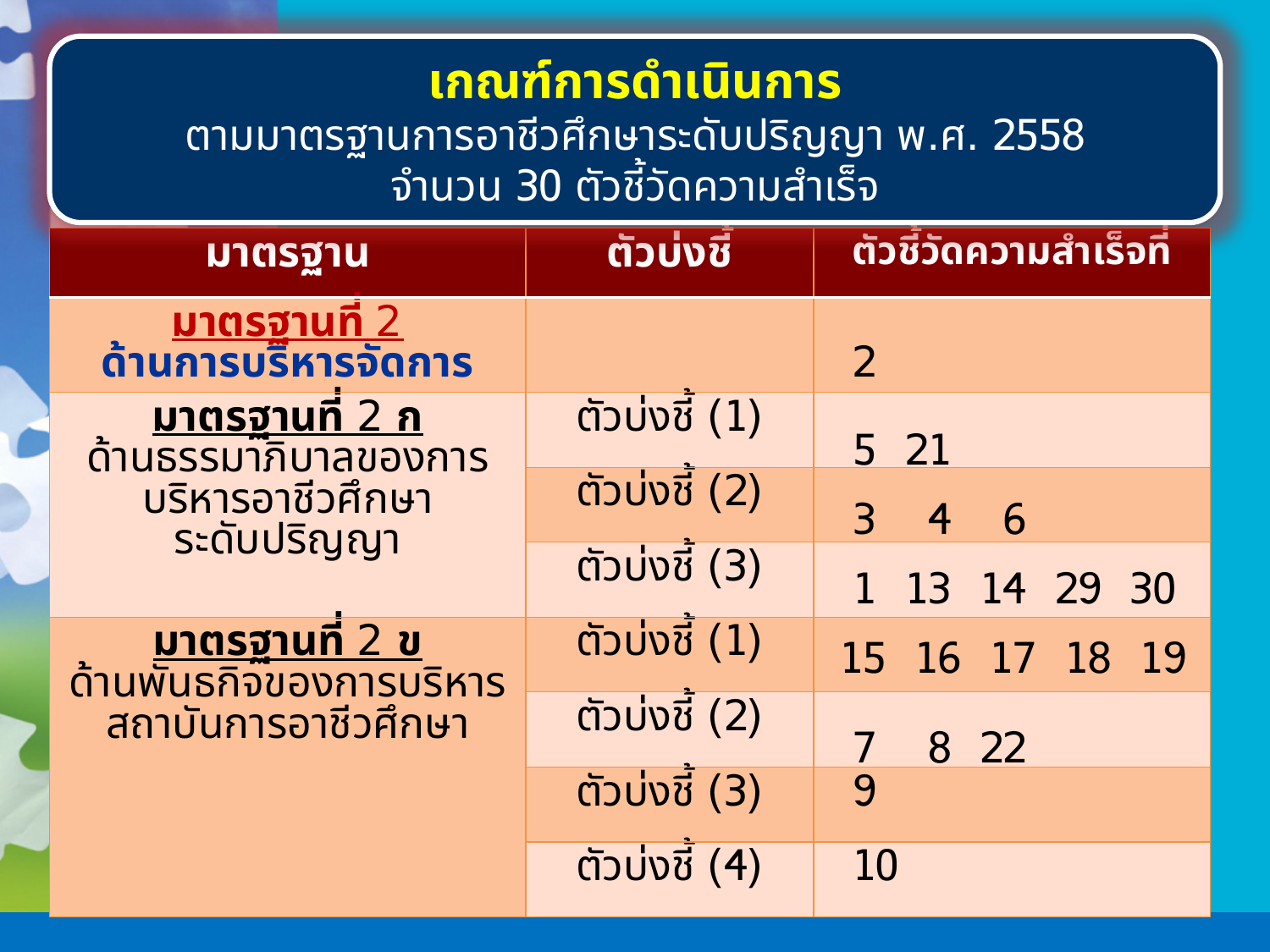

เกณฑ์การดำเนินการ
ตามมาตรฐานการอาชีวศึกษาระดับปริญญา พ.ศ. 2558
จำนวน 30 ตัวชี้วัดความสำเร็จ
| มาตรฐาน | ตัวบ่งชี้ | ตัวชี้วัดความสำเร็จที่ |
| --- | --- | --- |
| มาตรฐานที่ 2 ด้านการบริหารจัดการ |  | 2 |
| มาตรฐานที่ 2 ก ด้านธรรมาภิบาลของการบริหารอาชีวศึกษา ระดับปริญญา | ตัวบ่งชี้ (1) |  |
|  | ตัวบ่งชี้ (2) |  |
|  | ตัวบ่งชี้ (3) |  |
| มาตรฐานที่ 2 ข ด้านพันธกิจของการบริหารสถาบันการอาชีวศึกษา | ตัวบ่งชี้ (1) |  |
|  | ตัวบ่งชี้ (2) |  |
|  | ตัวบ่งชี้ (3) | 9 |
|  | ตัวบ่งชี้ (4) | 10 |
| 5 | 21 |  |  |  |
| --- | --- | --- | --- | --- |
| 3 | 4 | 6 |  |  |
| --- | --- | --- | --- | --- |
| 1 | 13 | 14 | 29 | 30 |
| --- | --- | --- | --- | --- |
| 15 | 16 | 17 | 18 | 19 |
| --- | --- | --- | --- | --- |
| 7 | 8 | 22 |  |  |
| --- | --- | --- | --- | --- |
การประกันคุณภาพ สถาบันภาคกลาง 2 (27-28 เม.ย. 60)
24